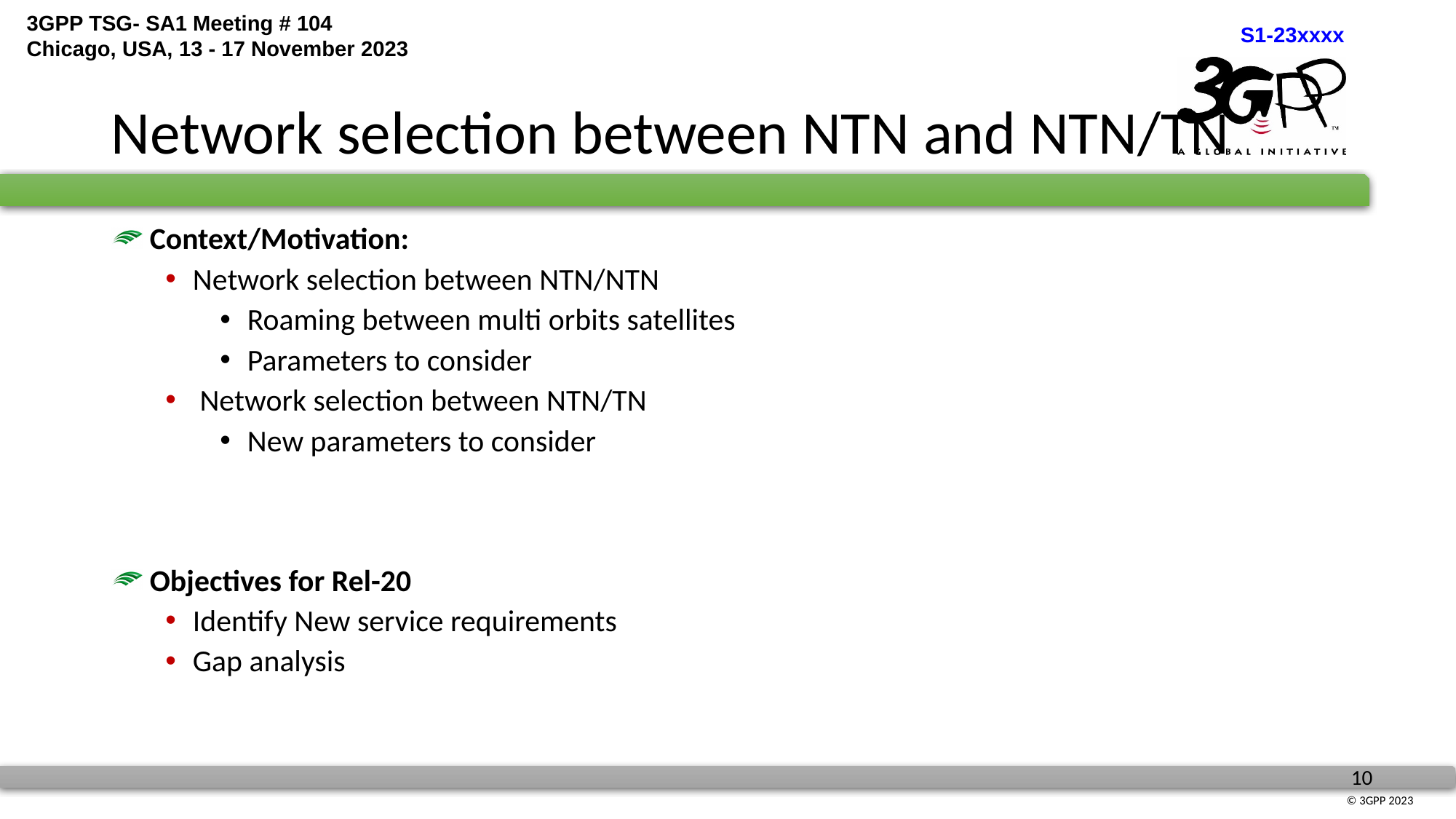

# Network selection between NTN and NTN/TN
 Context/Motivation:
Network selection between NTN/NTN
Roaming between multi orbits satellites
Parameters to consider
 Network selection between NTN/TN
New parameters to consider

 Objectives for Rel-20
Identify New service requirements
Gap analysis